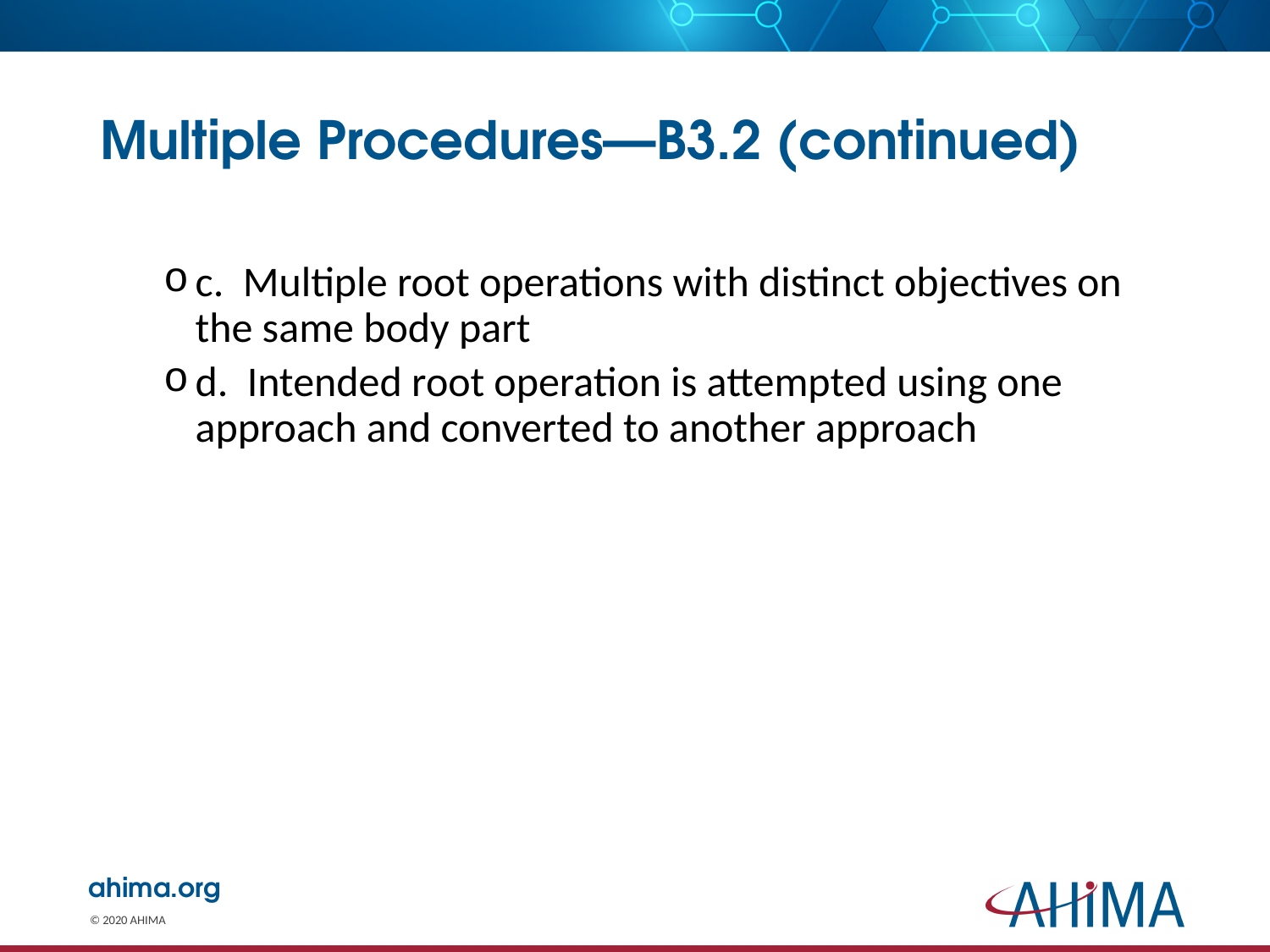

# Multiple Procedures—B3.2 (continued)
c.  Multiple root operations with distinct objectives on the same body part
d.  Intended root operation is attempted using one approach and converted to another approach